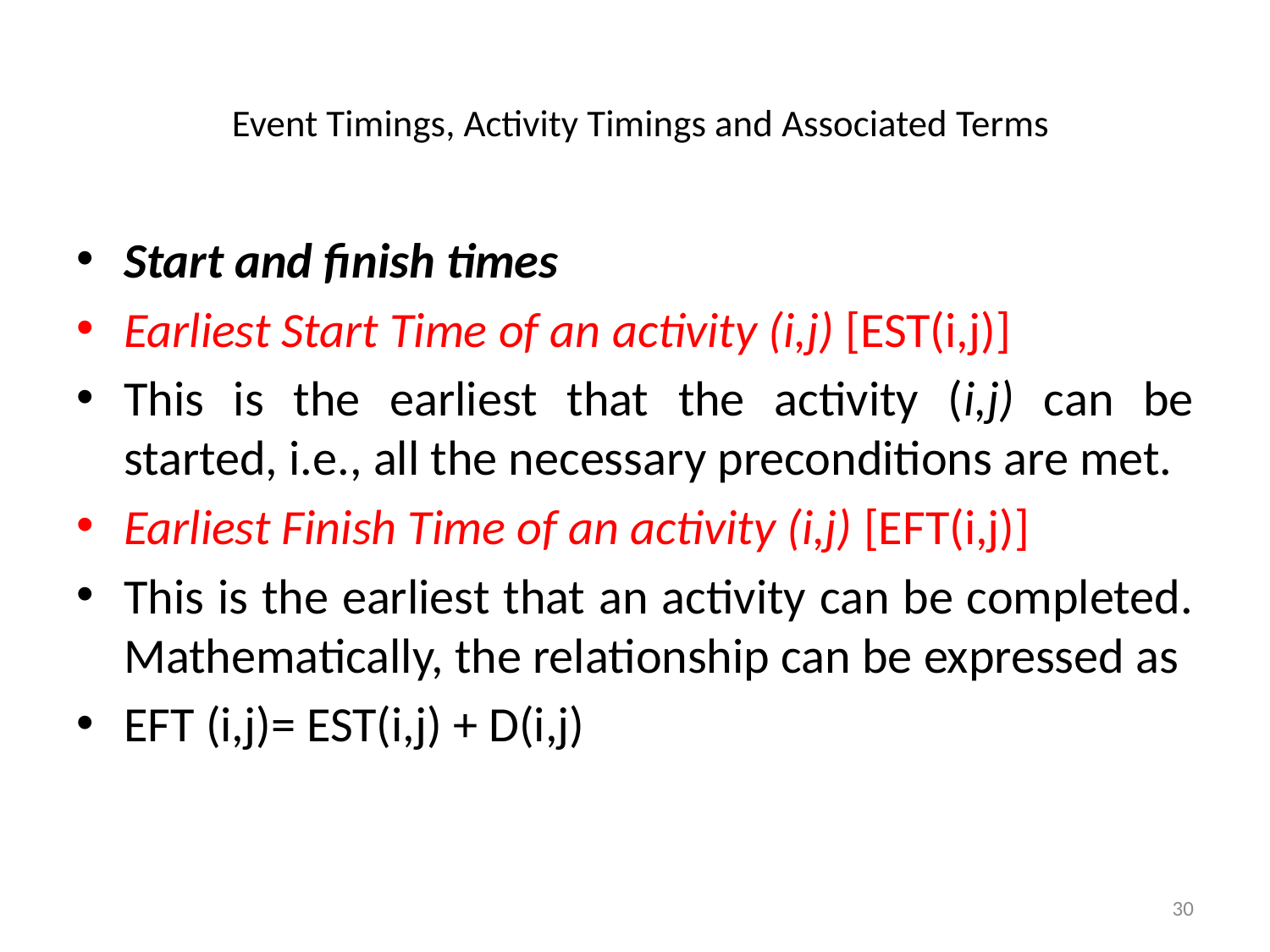

# Event Timings, Activity Timings and Associated Terms
Start and finish times
Earliest Start Time of an activity (i,j) [EST(i,j)]
This is the earliest that the activity (i,j) can be started, i.e., all the necessary preconditions are met.
Earliest Finish Time of an activity (i,j) [EFT(i,j)]
This is the earliest that an activity can be completed. Mathematically, the relationship can be expressed as
EFT (i,j)= EST(i,j) + D(i,j)
30